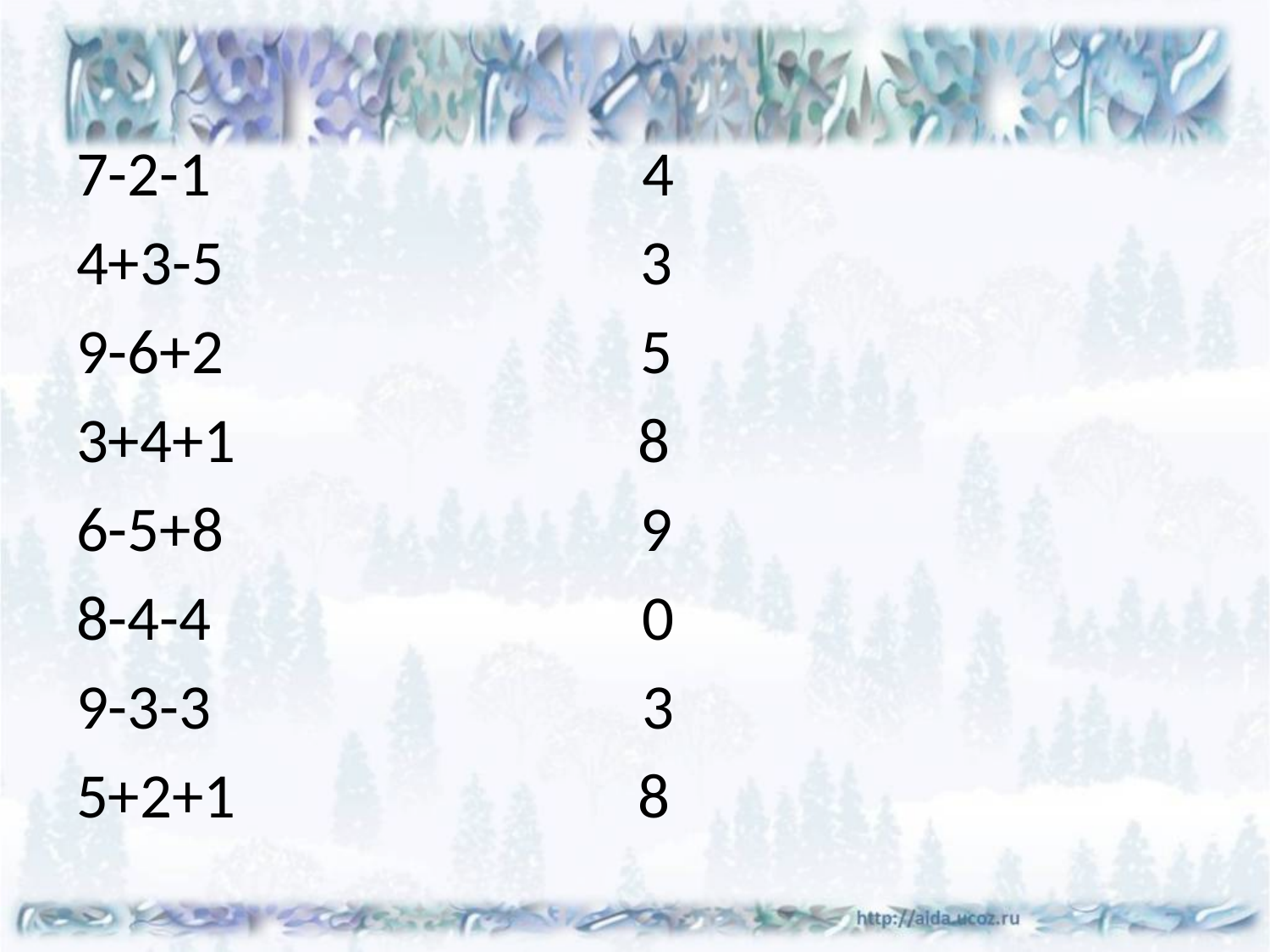

#
7-2-1                              4
4+3-5                             3
9-6+2                             5
3+4+1                            8
6-5+8                             9
8-4-4                              0
9-3-3                              3
5+2+1                            8